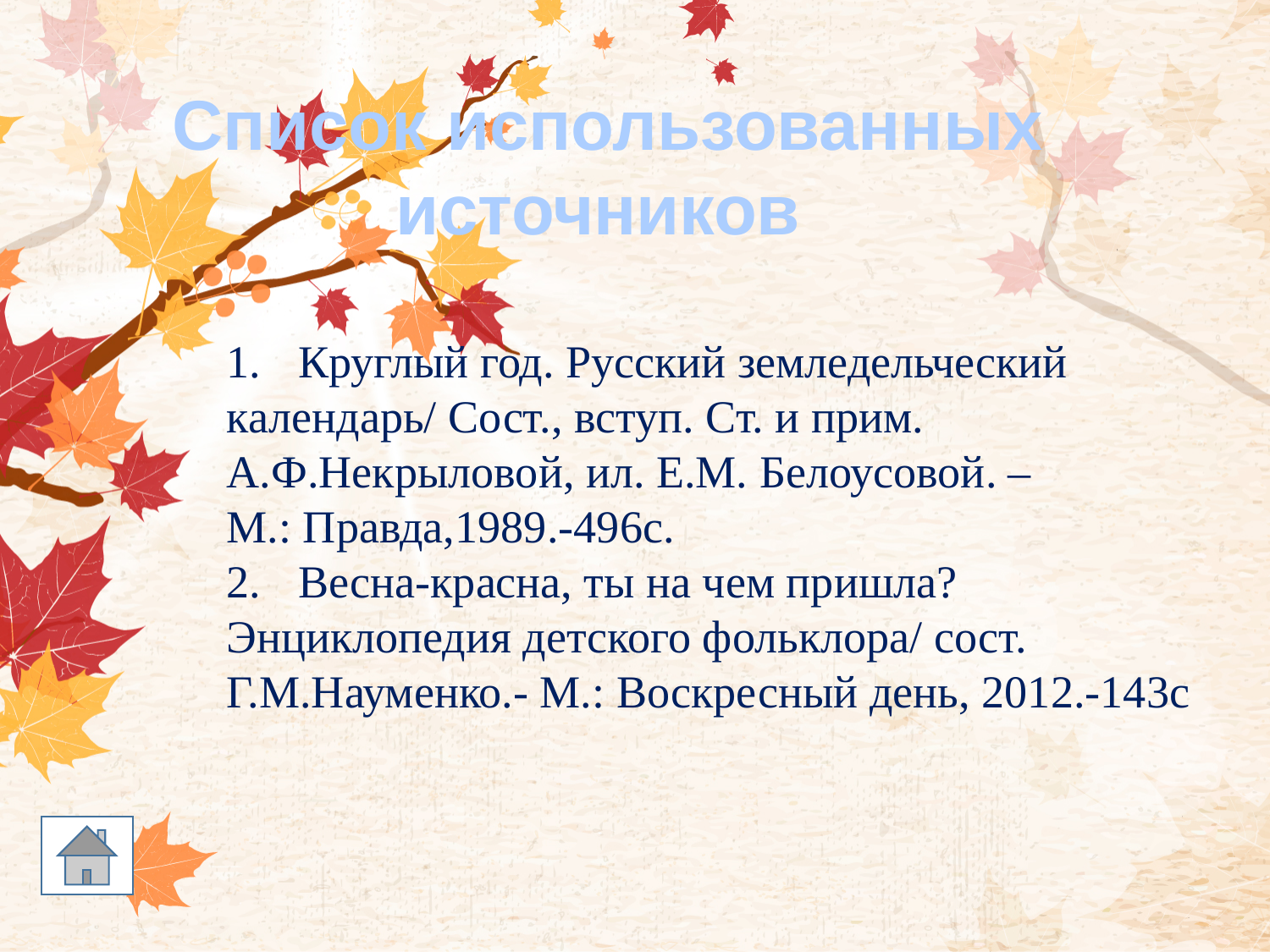

Список использованных источников
Круглый год. Русский земледельческий
календарь/ Сост., вступ. Ст. и прим.
А.Ф.Некрыловой, ил. Е.М. Белоусовой. –
М.: Правда,1989.-496с.
Весна-красна, ты на чем пришла?
Энциклопедия детского фольклора/ сост.
Г.М.Науменко.- М.: Воскресный день, 2012.-143с